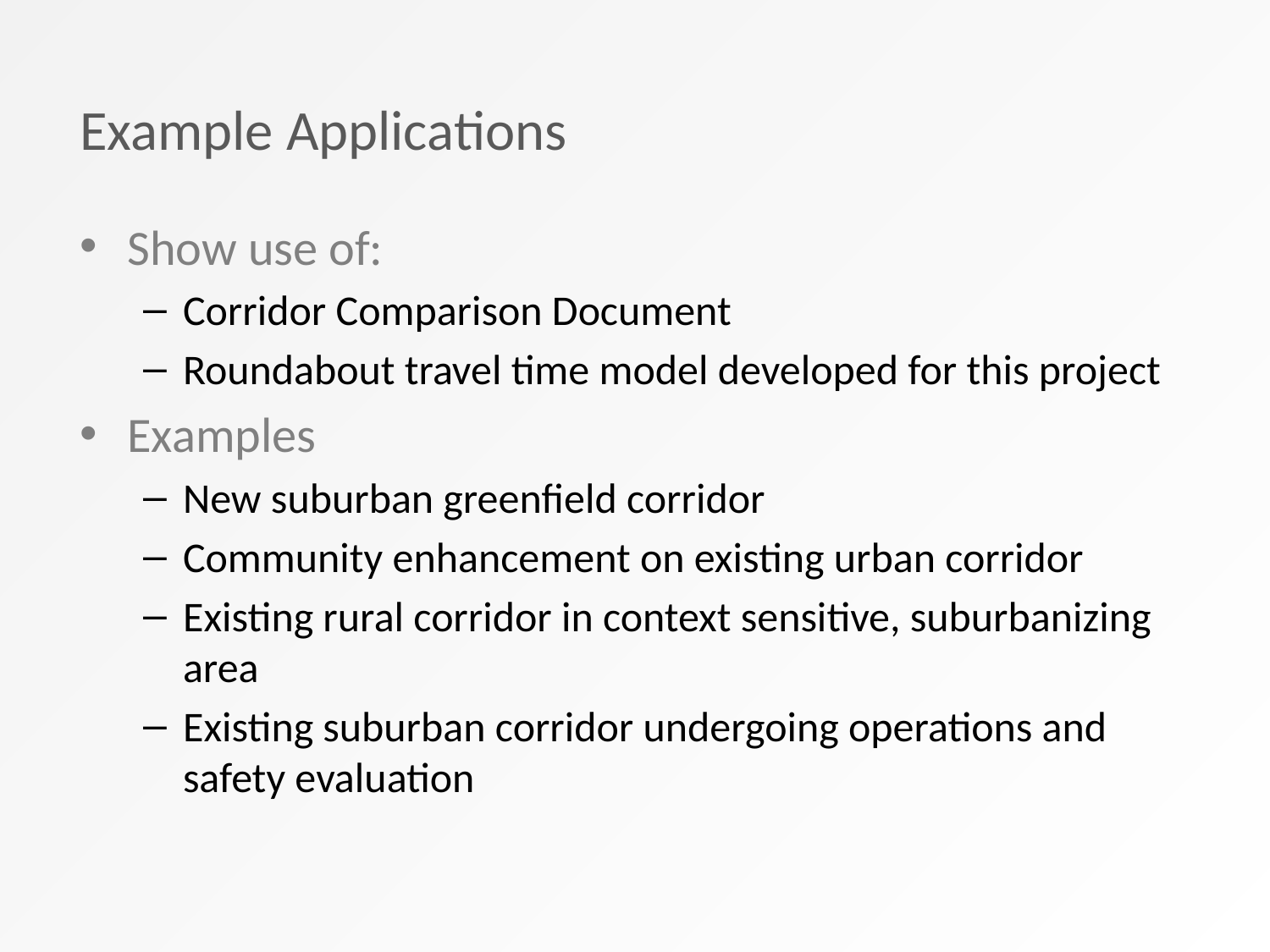

# Example Applications
Show use of:
Corridor Comparison Document
Roundabout travel time model developed for this project
Examples
New suburban greenfield corridor
Community enhancement on existing urban corridor
Existing rural corridor in context sensitive, suburbanizing area
Existing suburban corridor undergoing operations and safety evaluation